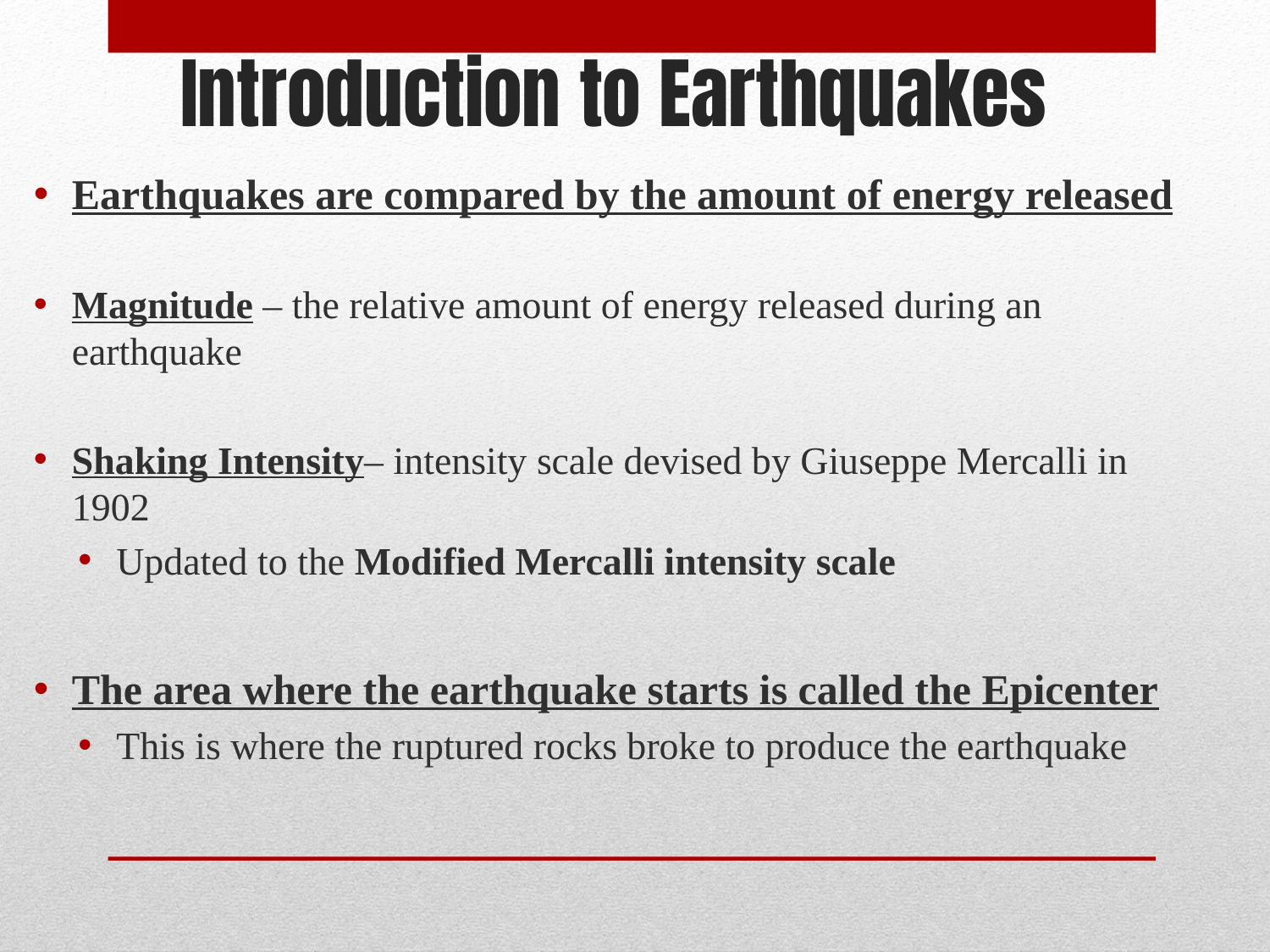

# Introduction to Earthquakes
Earthquakes are compared by the amount of energy released

Magnitude – the relative amount of energy released during an earthquake

Shaking Intensity– intensity scale devised by Giuseppe Mercalli in 1902
Updated to the Modified Mercalli intensity scale

The area where the earthquake starts is called the Epicenter
This is where the ruptured rocks broke to produce the earthquake